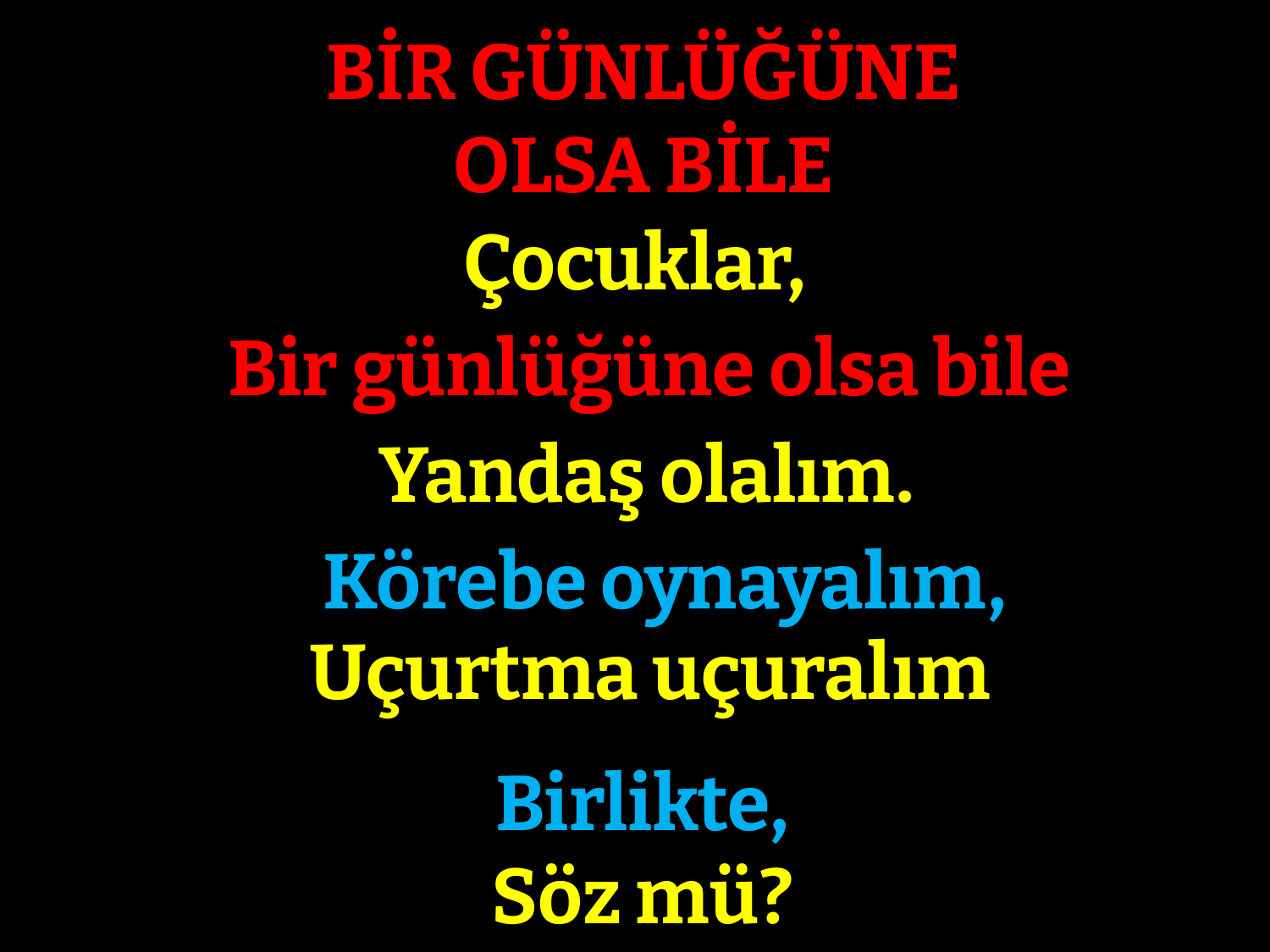

BİR GÜNLÜĞÜNE
OLSA BİLE
Çocuklar,
#
Bir günlüğüne olsa bile
Yandaş olalım.
Körebe oynayalım,
Uçurtma uçuralım
Birlikte,
Söz mü?